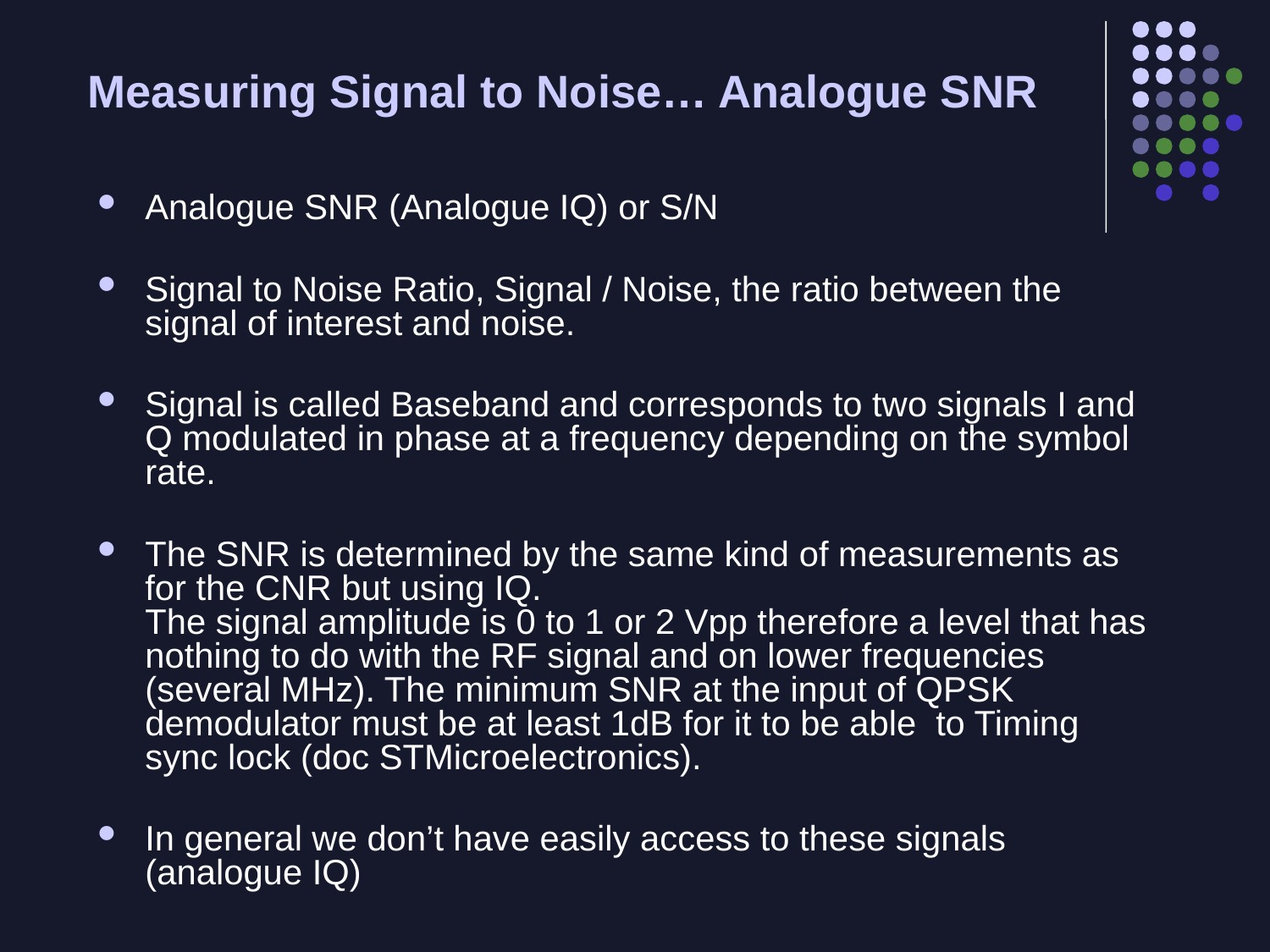

Measuring Signal to Noise… Analogue SNR
Analogue SNR (Analogue IQ) or S/N

Signal to Noise Ratio, Signal / Noise, the ratio between the signal of interest and noise.

Signal is called Baseband and corresponds to two signals I and Q modulated in phase at a frequency depending on the symbol rate.

The SNR is determined by the same kind of measurements as for the CNR but using IQ.
The signal amplitude is 0 to 1 or 2 Vpp therefore a level that has nothing to do with the RF signal and on lower frequencies (several MHz). The minimum SNR at the input of QPSK demodulator must be at least 1dB for it to be able  to Timing sync lock (doc STMicroelectronics).

In general we don’t have easily access to these signals (analogue IQ)